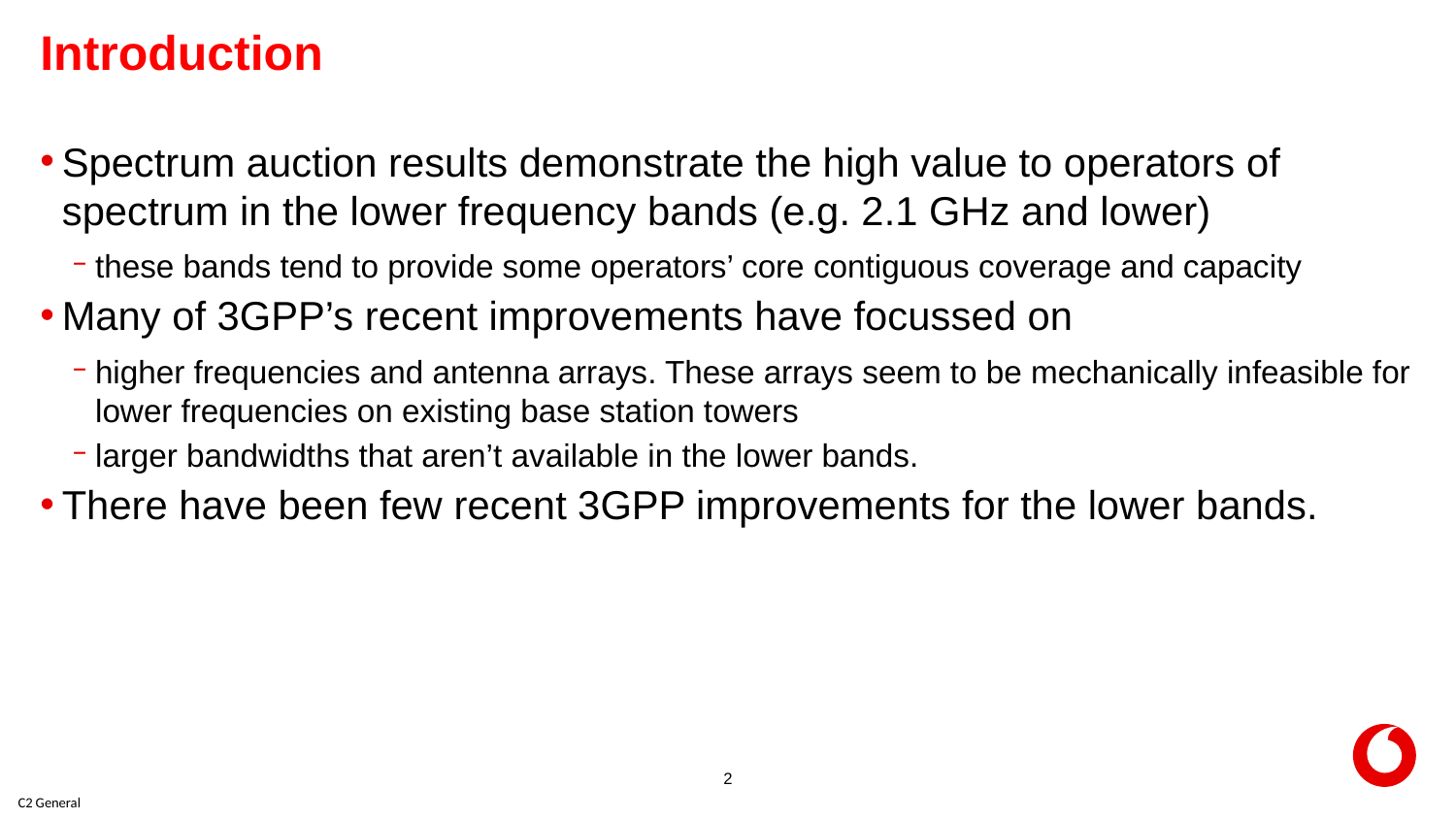

# Introduction
Spectrum auction results demonstrate the high value to operators of spectrum in the lower frequency bands (e.g. 2.1 GHz and lower)
these bands tend to provide some operators’ core contiguous coverage and capacity
Many of 3GPP’s recent improvements have focussed on
higher frequencies and antenna arrays. These arrays seem to be mechanically infeasible for lower frequencies on existing base station towers
larger bandwidths that aren’t available in the lower bands.
There have been few recent 3GPP improvements for the lower bands.

2